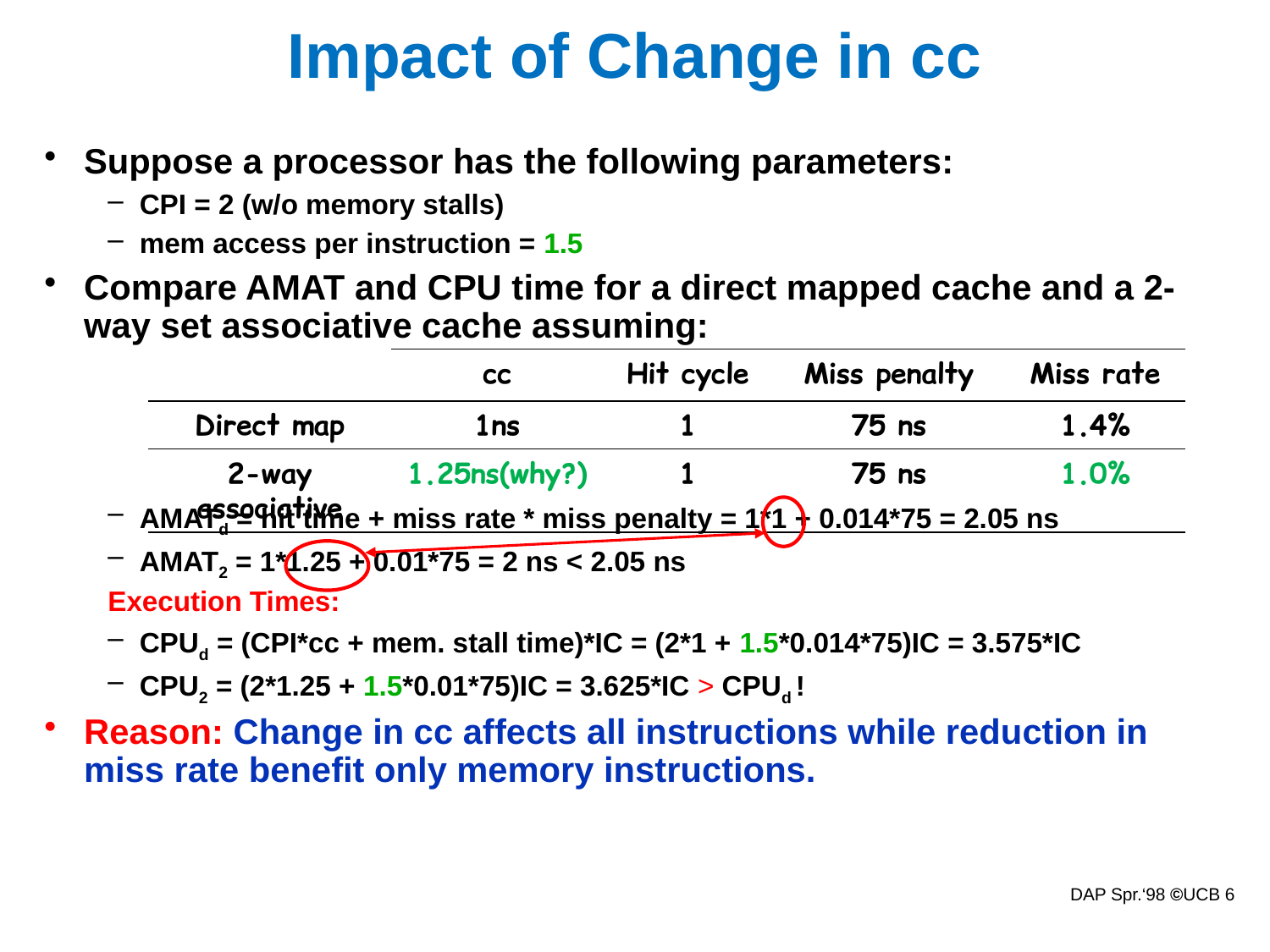

Impact of Change in cc
Suppose a processor has the following parameters:
CPI = 2 (w/o memory stalls)
mem access per instruction = 1.5
Compare AMAT and CPU time for a direct mapped cache and a 2-way set associative cache assuming:

AMATd = hit time + miss rate * miss penalty = 1*1 + 0.014*75 = 2.05 ns
AMAT2 = 1*1.25 + 0.01*75 = 2 ns < 2.05 ns
Execution Times:
CPUd = (CPI*cc + mem. stall time)*IC = (2*1 + 1.5*0.014*75)IC = 3.575*IC
CPU2 = (2*1.25 + 1.5*0.01*75)IC = 3.625*IC > CPUd !
Reason: Change in cc affects all instructions while reduction in miss rate benefit only memory instructions.
|  | cc | Hit cycle | Miss penalty | Miss rate |
| --- | --- | --- | --- | --- |
| Direct map | 1ns | 1 | 75 ns | 1.4% |
| 2-way associative | 1.25ns(why?) | 1 | 75 ns | 1.0% |